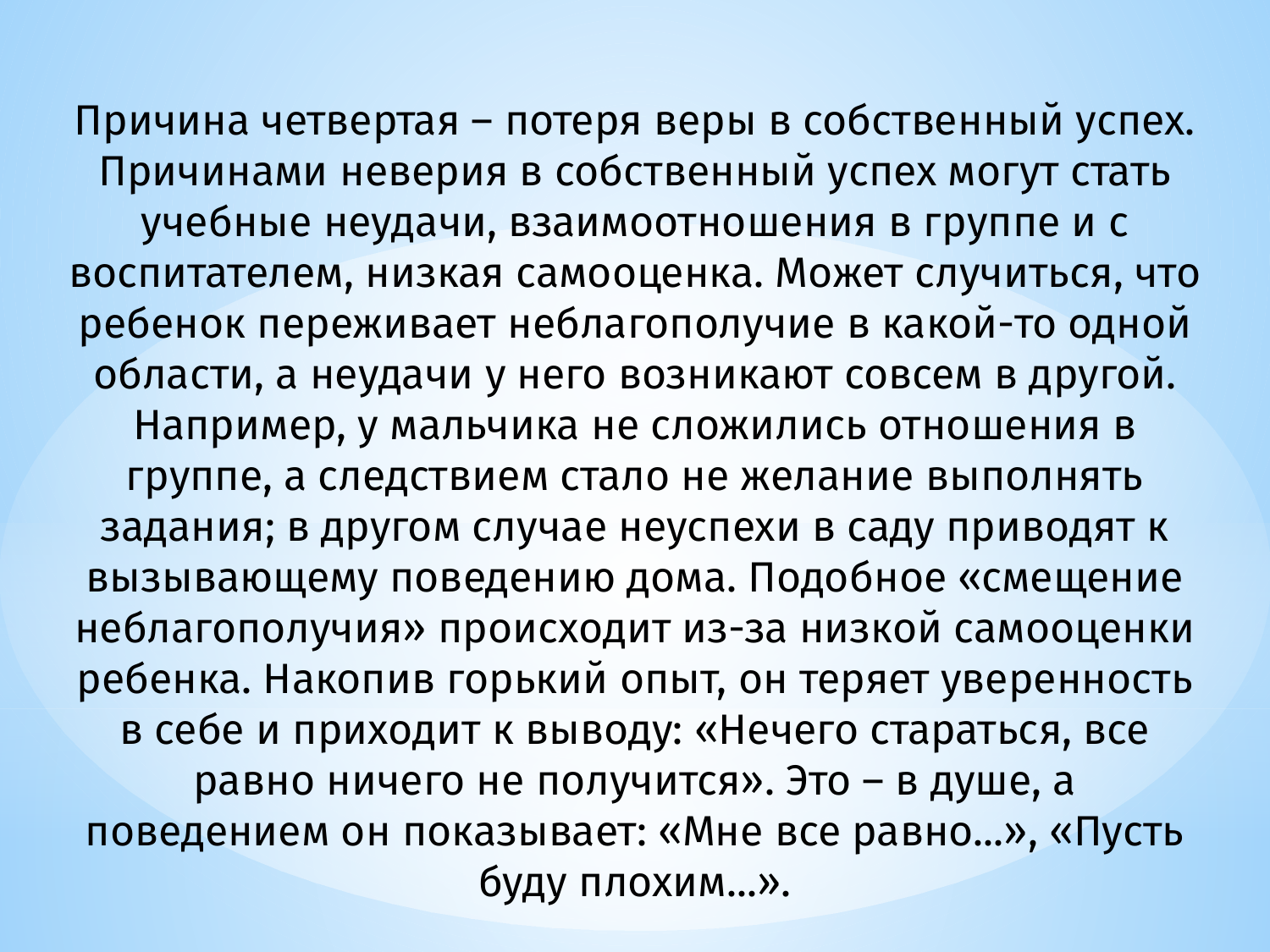

Причина четвертая – потеря веры в собственный успех. Причинами неверия в собственный успех могут стать учебные неудачи, взаимоотношения в группе и с воспитателем, низкая самооценка. Может случиться, что ребенок переживает неблагополучие в какой-то одной области, а неудачи у него возникают совсем в другой. Например, у мальчика не сложились отношения в группе, а следствием стало не желание выполнять задания; в другом случае неуспехи в саду приводят к вызывающему поведению дома. Подобное «смещение неблагополучия» происходит из-за низкой самооценки ребенка. Накопив горький опыт, он теряет уверенность в себе и приходит к выводу: «Нечего стараться, все равно ничего не получится». Это – в душе, а поведением он показывает: «Мне все равно...», «Пусть буду плохим...».